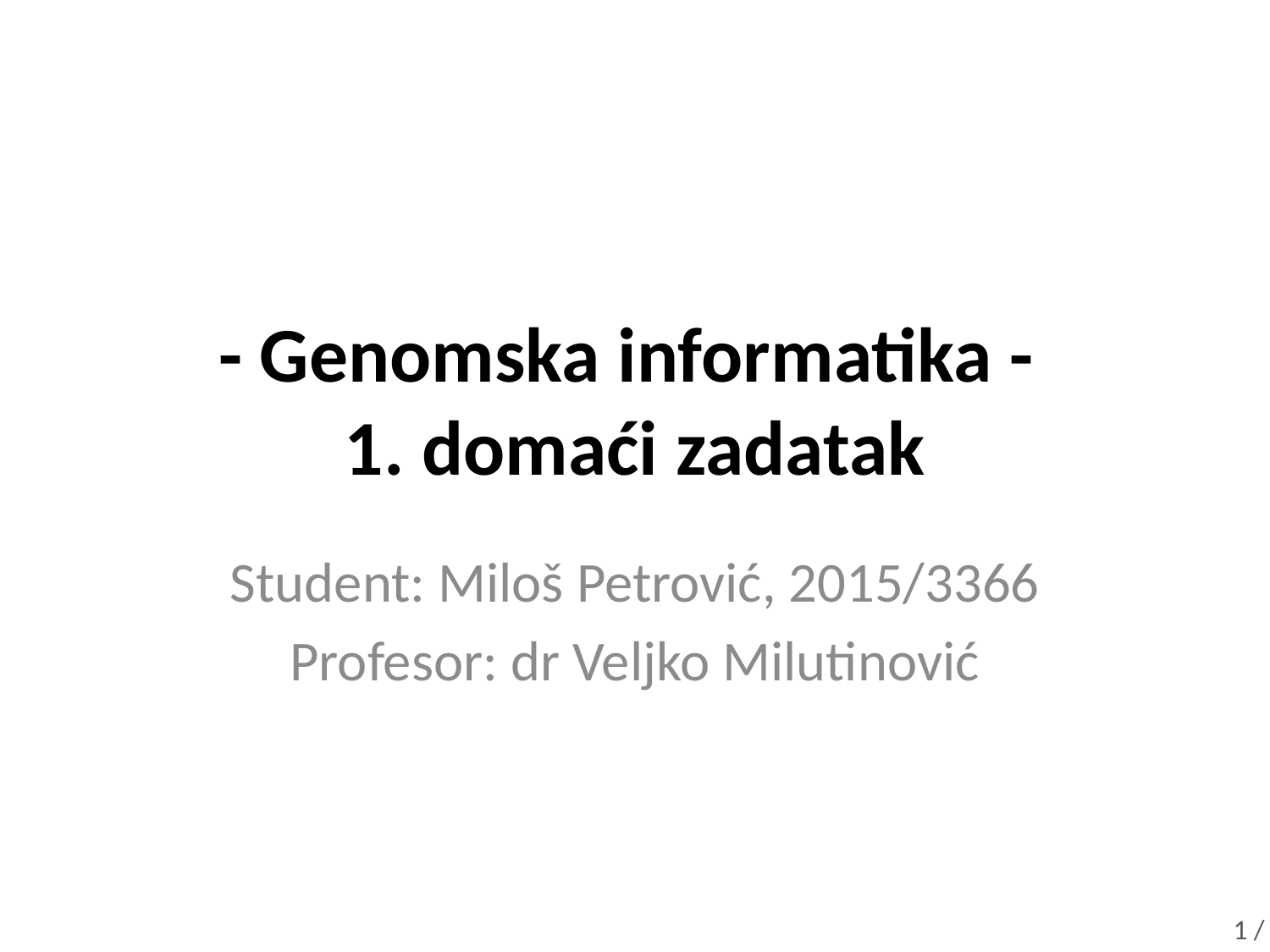

# - Genomska informatika - 1. domaći zadatak
Student: Miloš Petrović, 2015/3366
Profesor: dr Veljko Milutinović